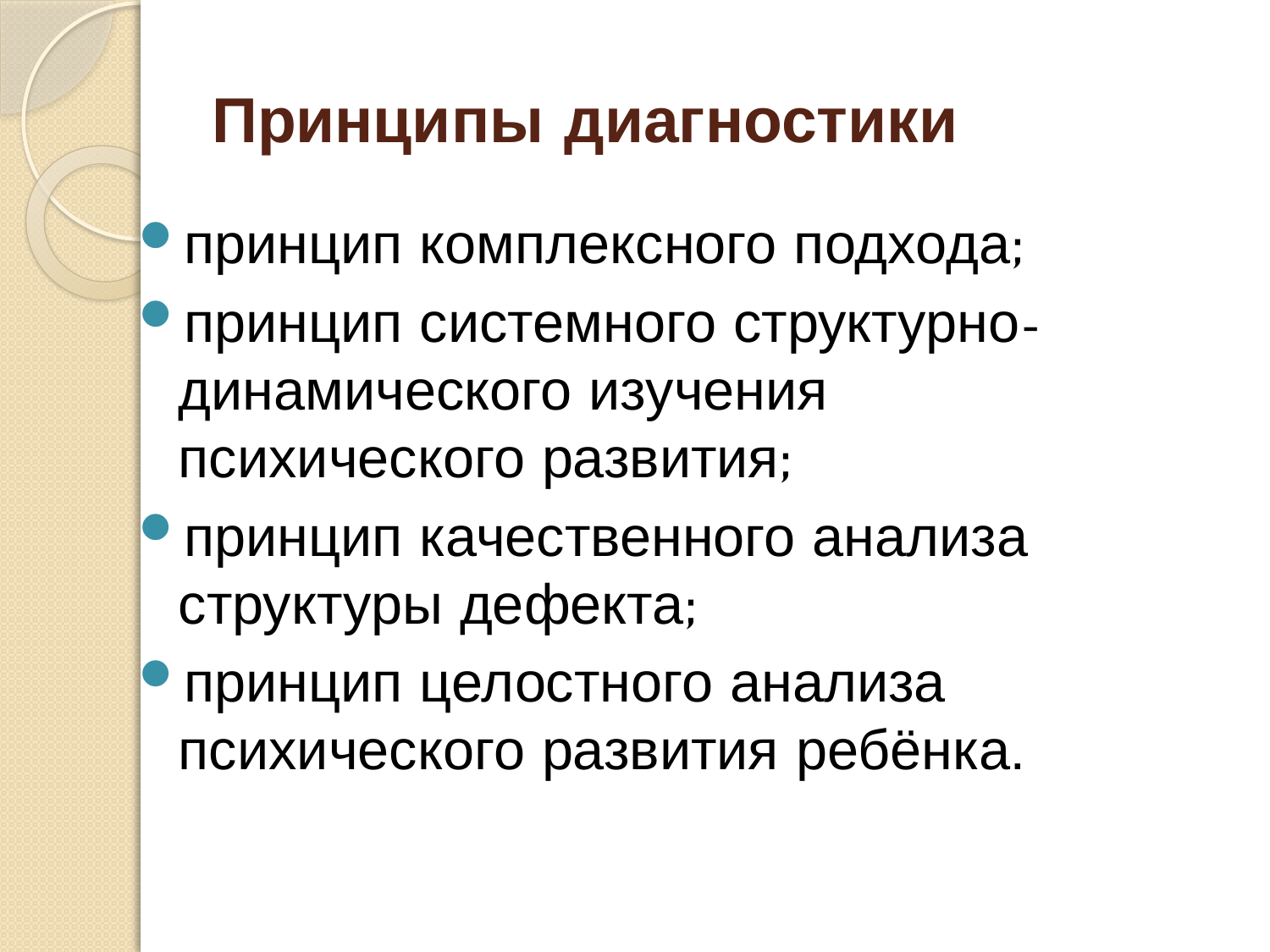

# Принципы диагностики
принцип комплексного подхода;
принцип системного структурно-динамического изучения психического развития;
принцип качественного анализа структуры дефекта;
принцип целостного анализа психического развития ребёнка.